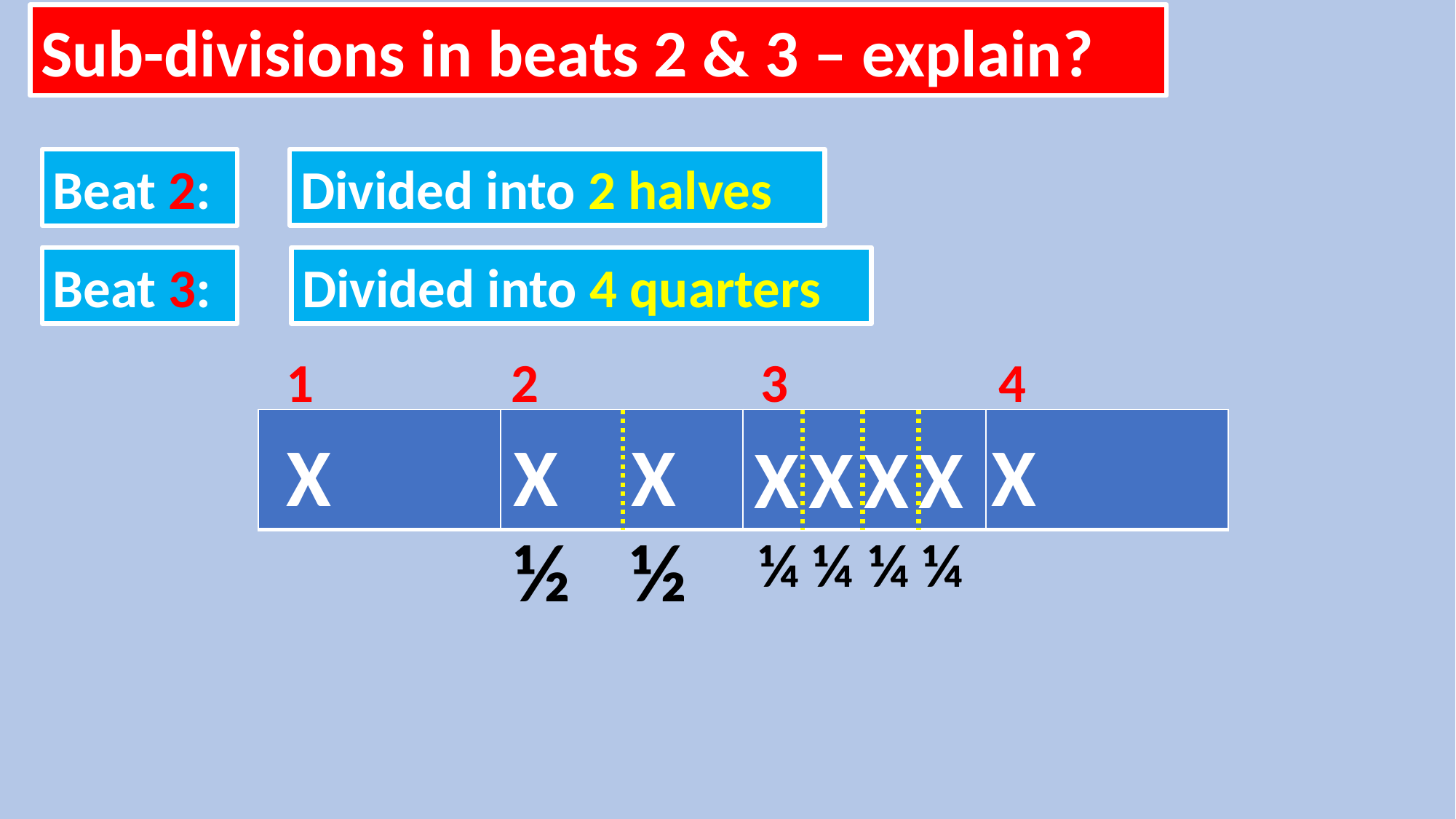

Sub-divisions in beats 2 & 3 – explain?
Divided into 2 halves
Beat 2:
Beat 3:
Divided into 4 quarters
1                2                  3                 4
|  |  |  |  |
| --- | --- | --- | --- |
X
X
X
X
X X X X
½    ½
¼ ¼  ¼ ¼